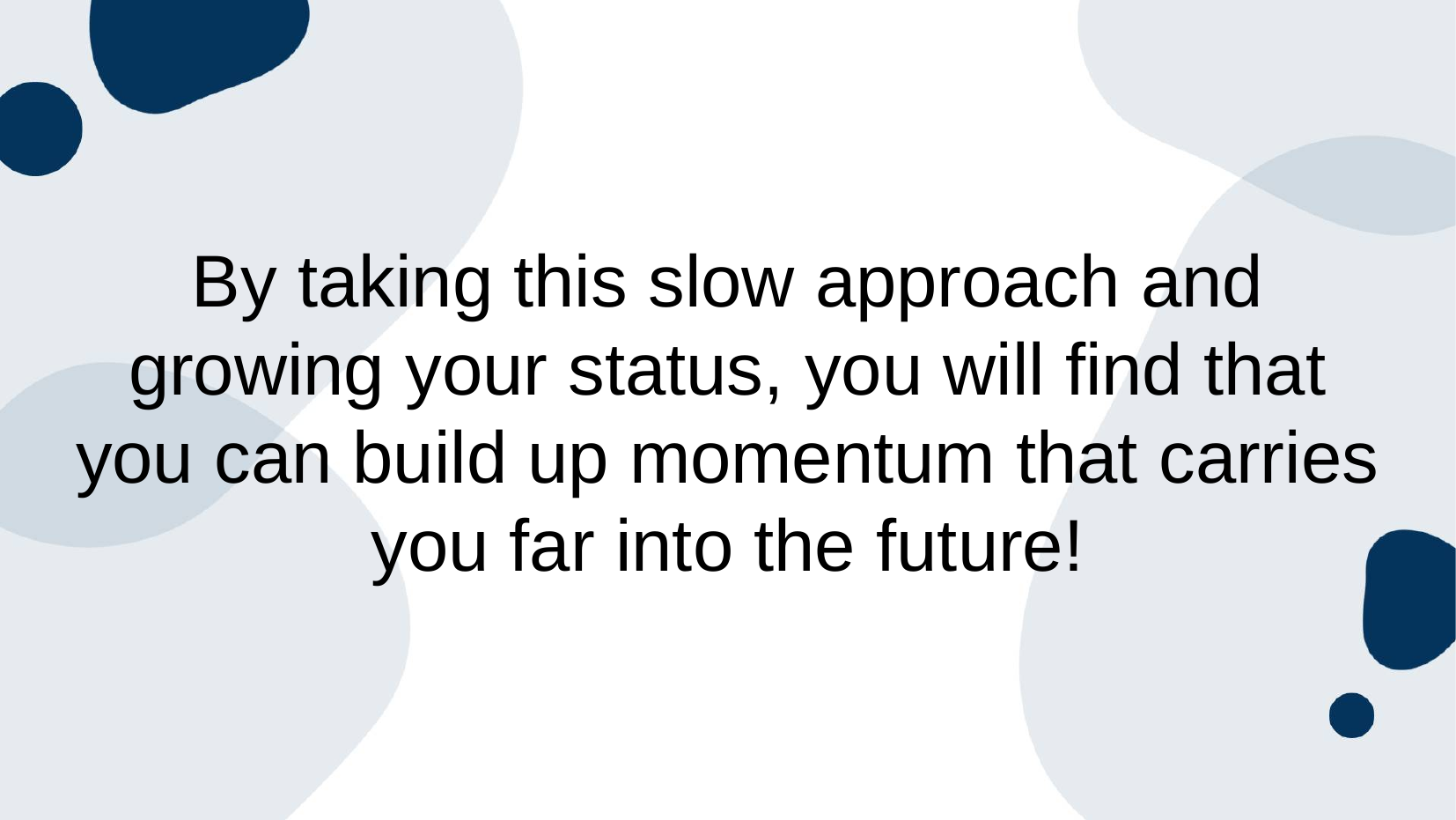

By taking this slow approach and growing your status, you will find that you can build up momentum that carries you far into the future!